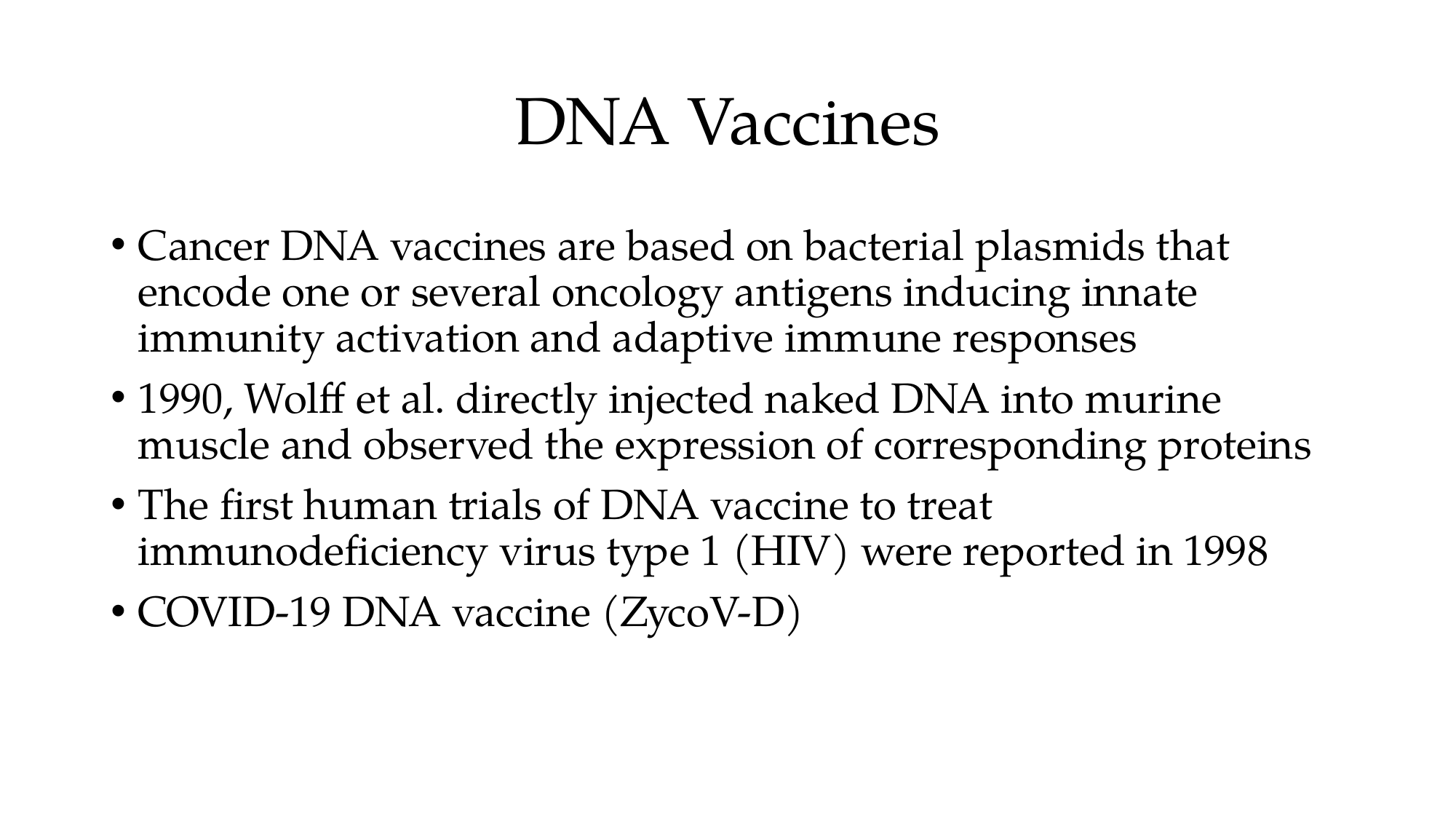

# DNA Vaccines
Cancer DNA vaccines are based on bacterial plasmids that encode one or several oncology antigens inducing innate immunity activation and adaptive immune responses
1990, Wolff et al. directly injected naked DNA into murine muscle and observed the expression of corresponding proteins
The first human trials of DNA vaccine to treat immunodeficiency virus type 1 (HIV) were reported in 1998
COVID-19 DNA vaccine (ZycoV-D)